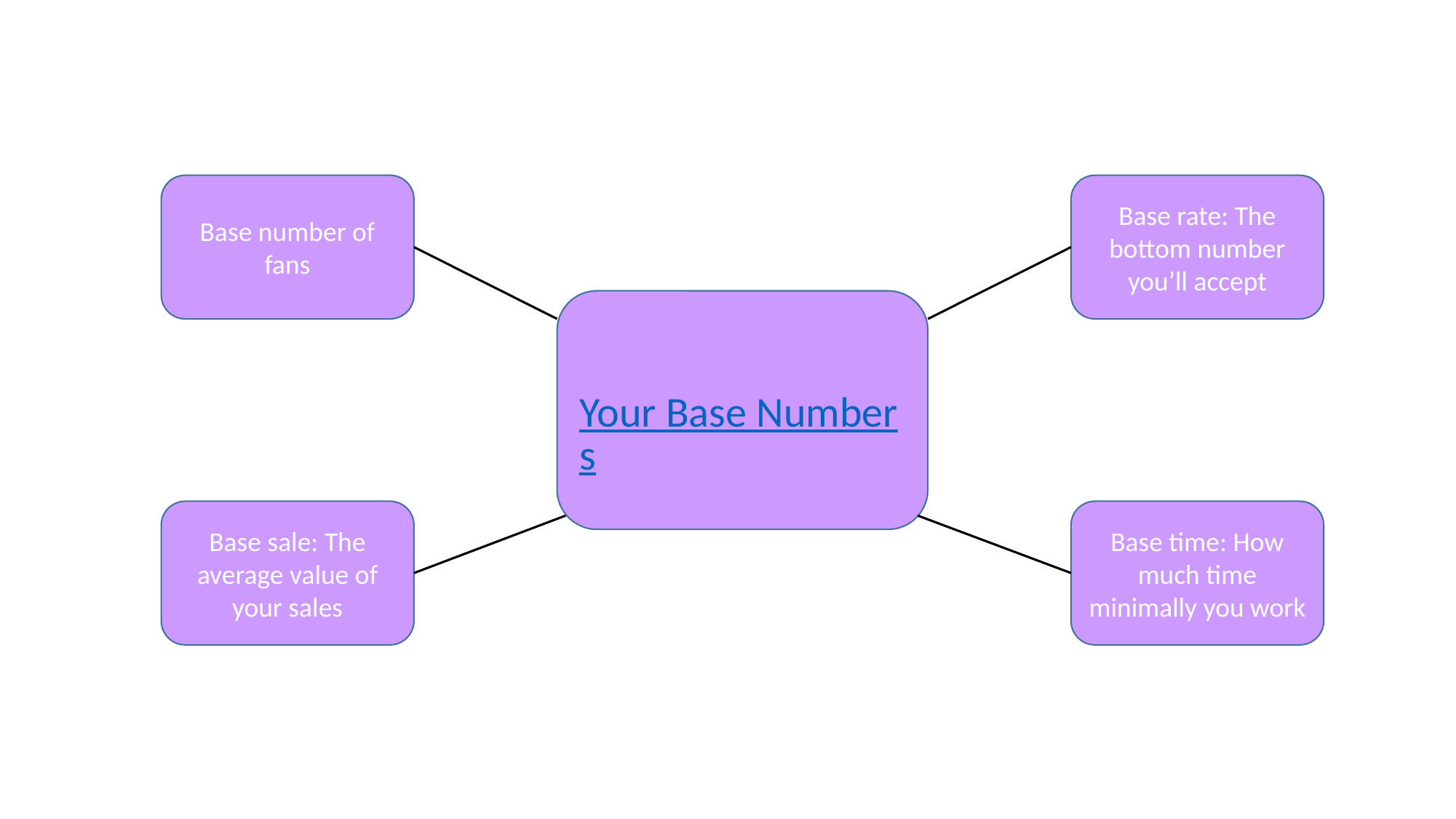

Base rate: The bottom number you’ll accept
Base number of fans
Your Base Numbers
Base sale: The average value of your sales
Base time: How much time minimally you work